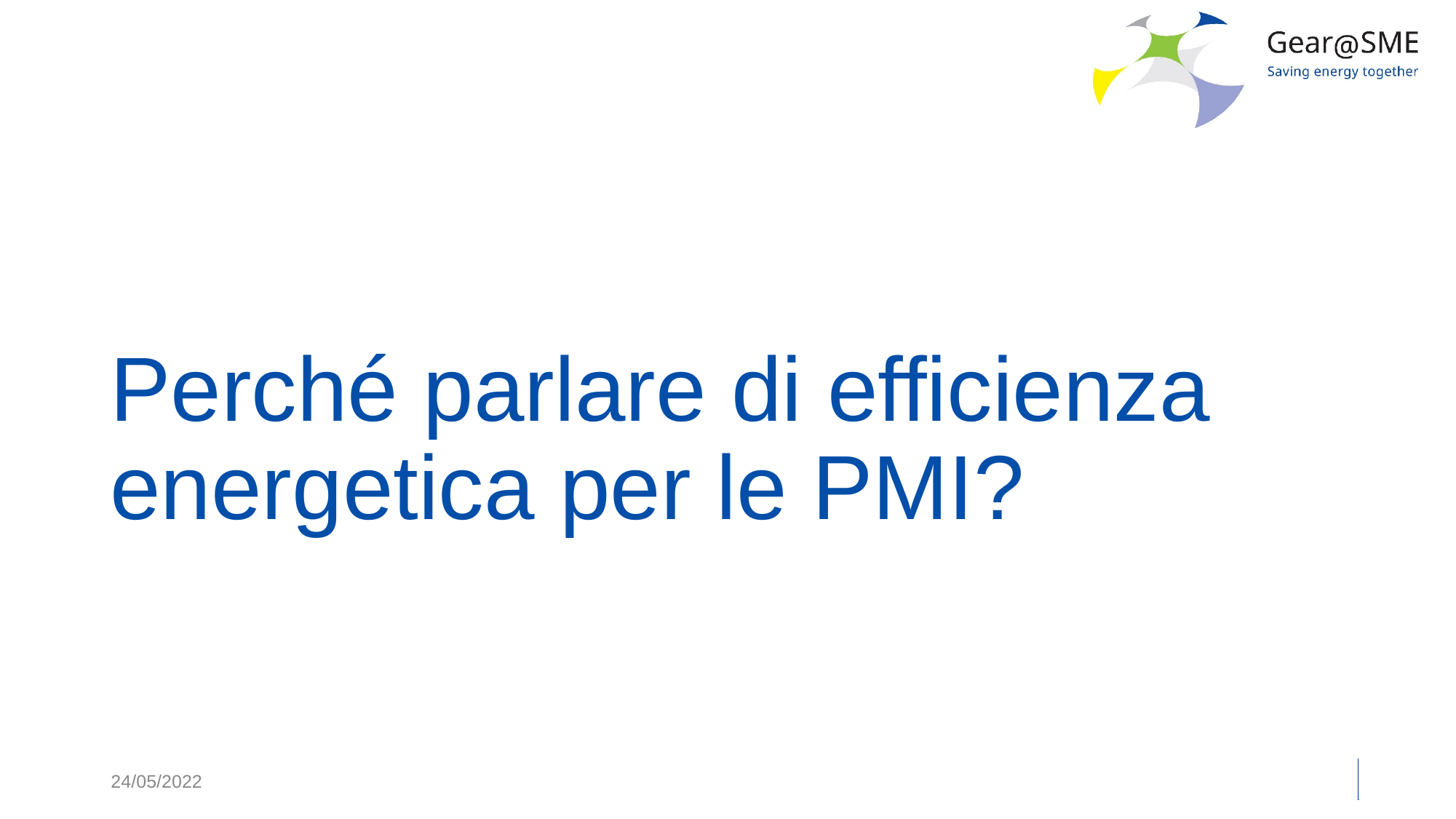

# Perché parlare di efficienza energetica per le PMI?

24/05/2022